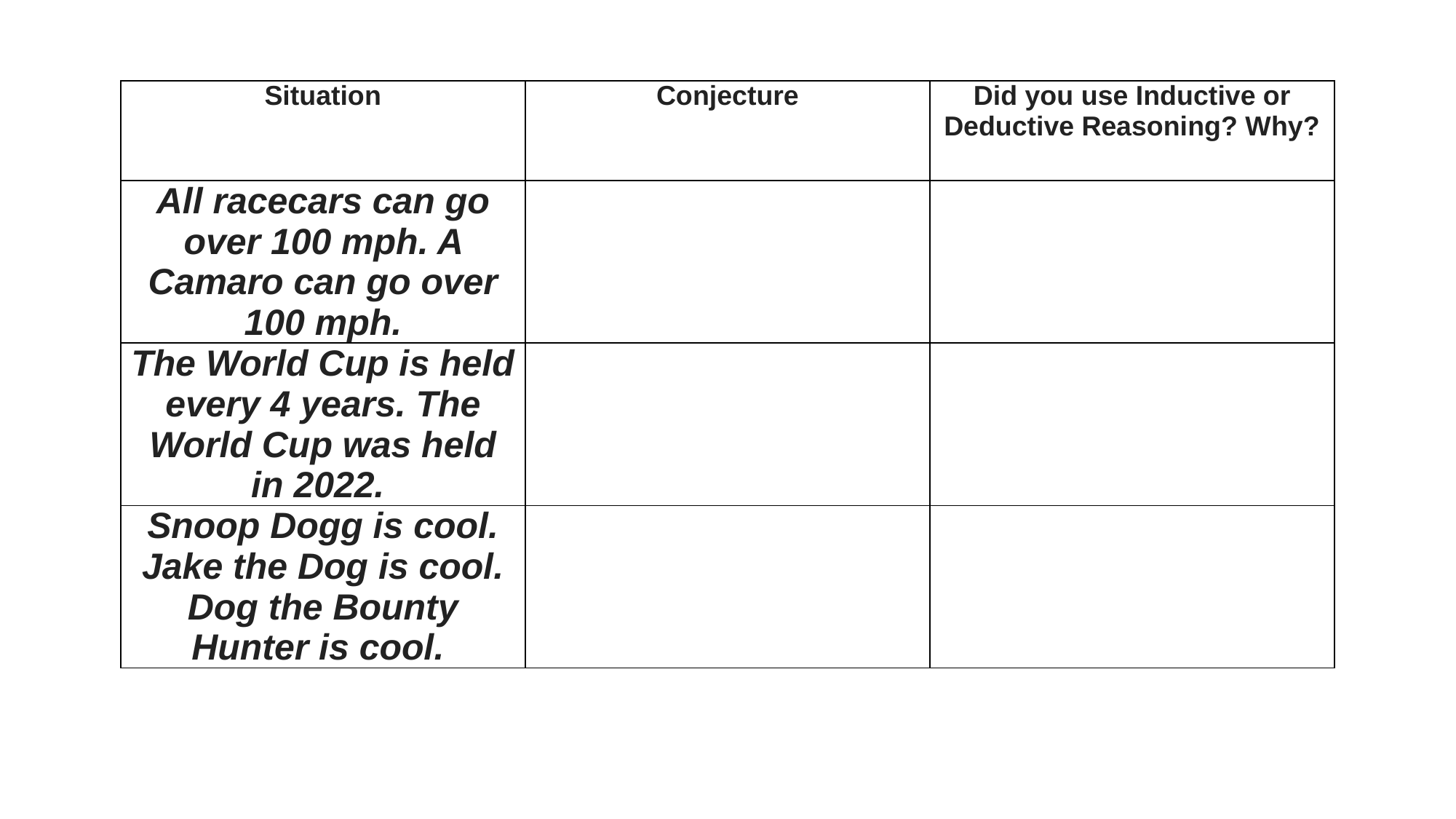

| Situation | Conjecture | Did you use Inductive or Deductive Reasoning? Why? |
| --- | --- | --- |
| All racecars can go over 100 mph. A Camaro can go over 100 mph. |  |  |
| The World Cup is held every 4 years. The World Cup was held in 2022. |  |  |
| Snoop Dogg is cool. Jake the Dog is cool. Dog the Bounty Hunter is cool. |  |  |